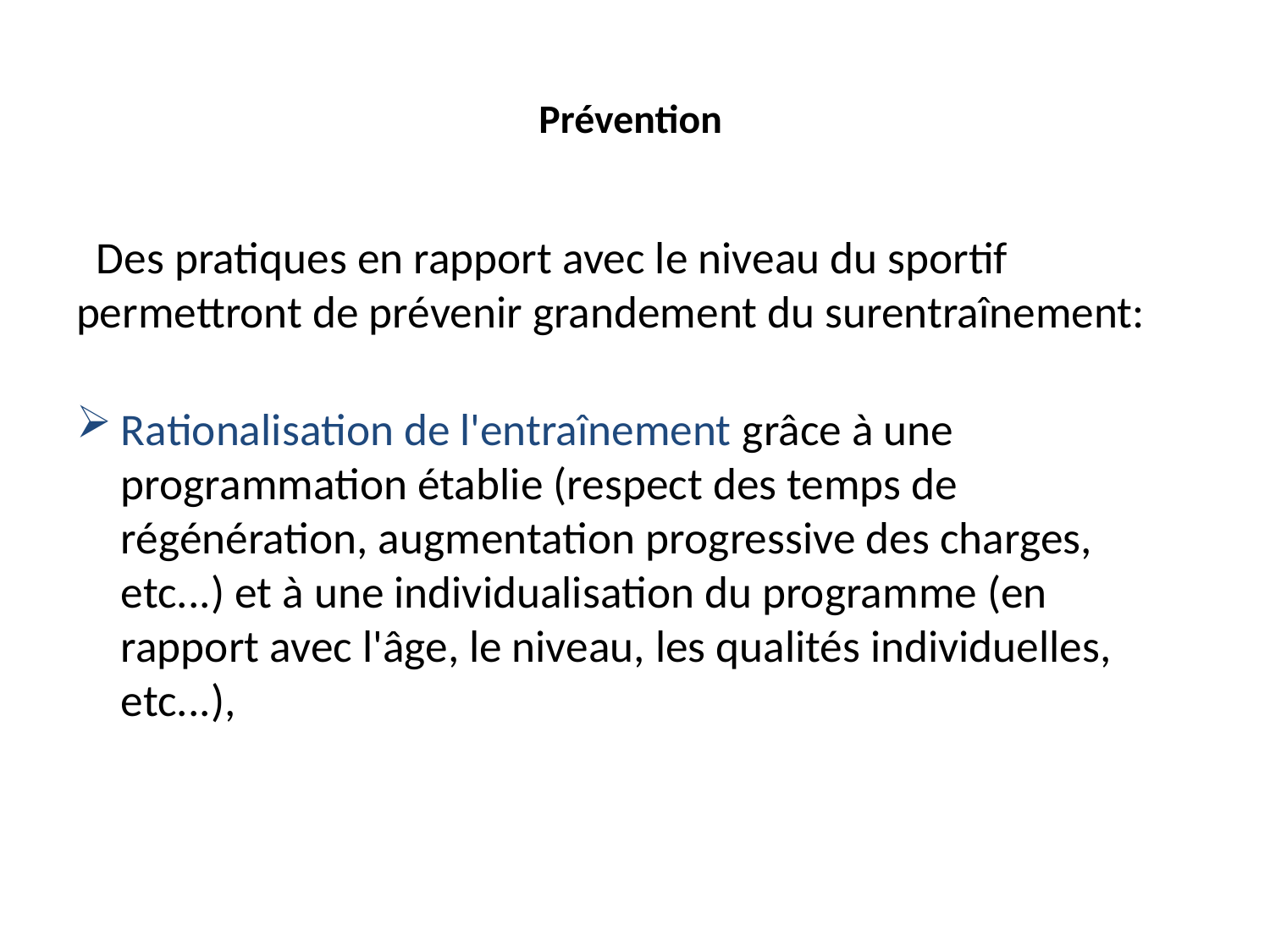

# Prévention
  Des pratiques en rapport avec le niveau du sportif permettront de prévenir grandement du surentraînement:
Rationalisation de l'entraînement grâce à une programmation établie (respect des temps de régénération, augmentation progressive des charges, etc...) et à une individualisation du programme (en rapport avec l'âge, le niveau, les qualités individuelles, etc...),